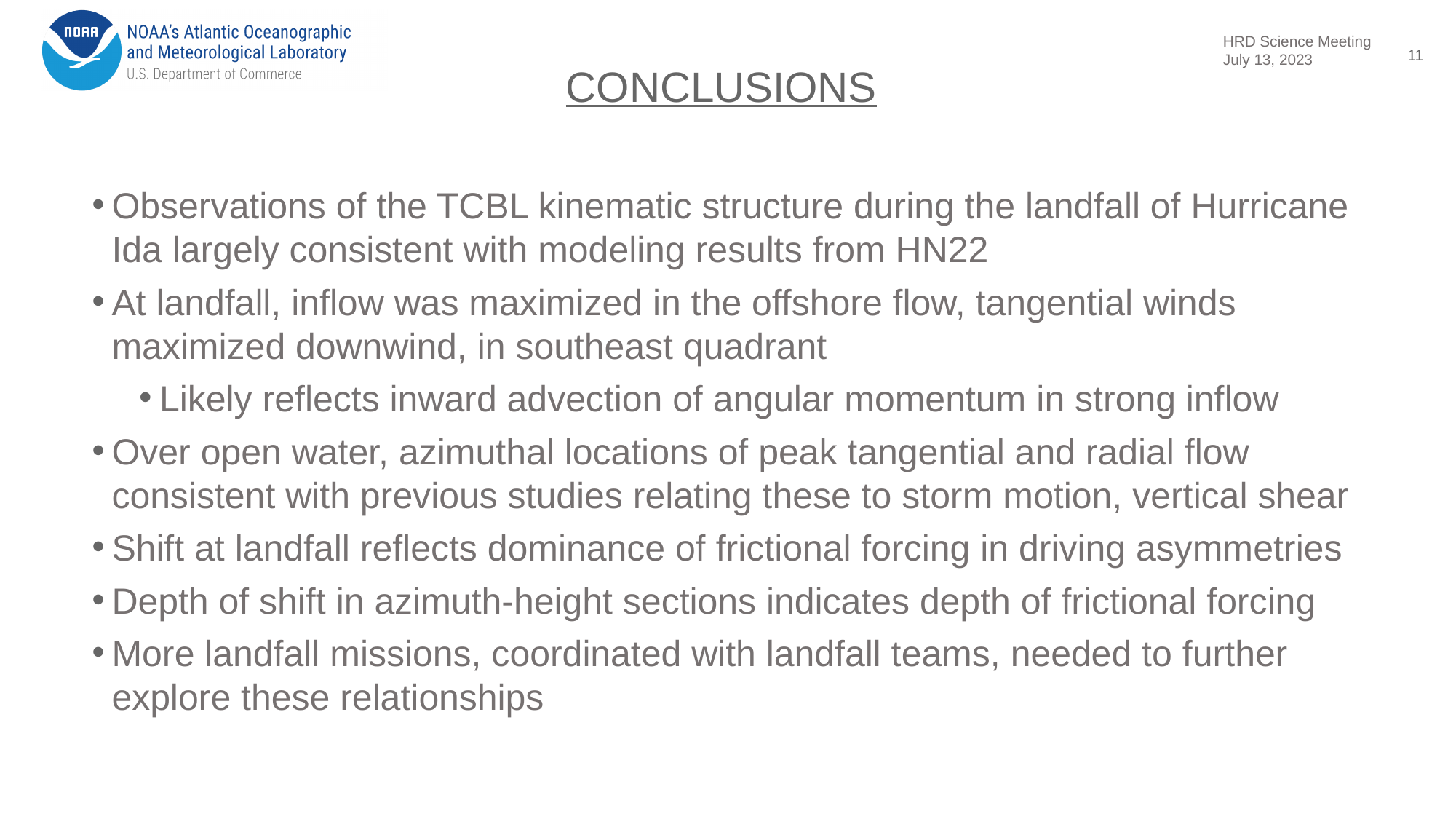

11
CONCLUSIONS
Observations of the TCBL kinematic structure during the landfall of Hurricane Ida largely consistent with modeling results from HN22
At landfall, inflow was maximized in the offshore flow, tangential winds maximized downwind, in southeast quadrant
Likely reflects inward advection of angular momentum in strong inflow
Over open water, azimuthal locations of peak tangential and radial flow consistent with previous studies relating these to storm motion, vertical shear
Shift at landfall reflects dominance of frictional forcing in driving asymmetries
Depth of shift in azimuth-height sections indicates depth of frictional forcing
More landfall missions, coordinated with landfall teams, needed to further explore these relationships